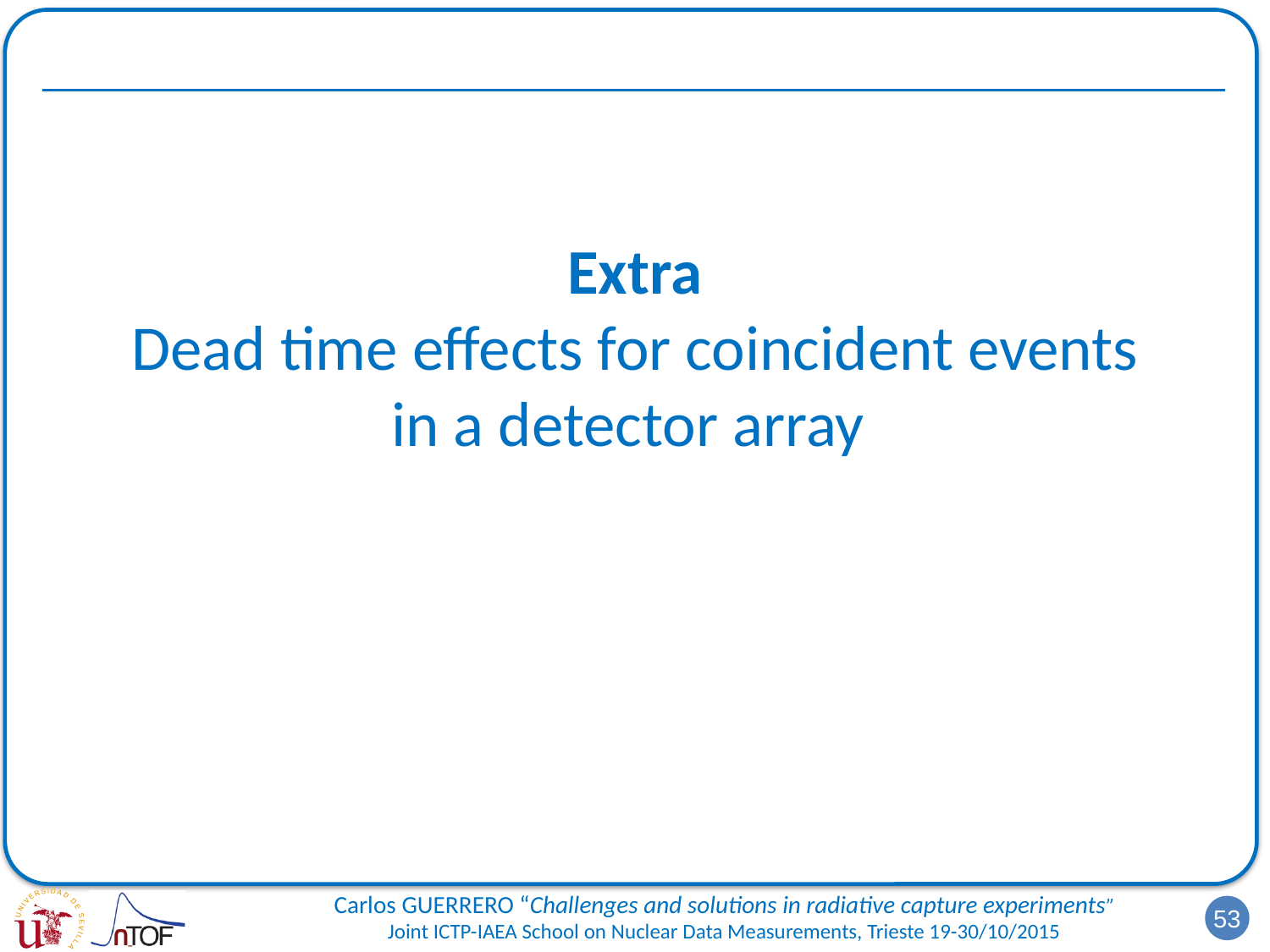

# Extra Dead time effects for coincident events in a detector array
53